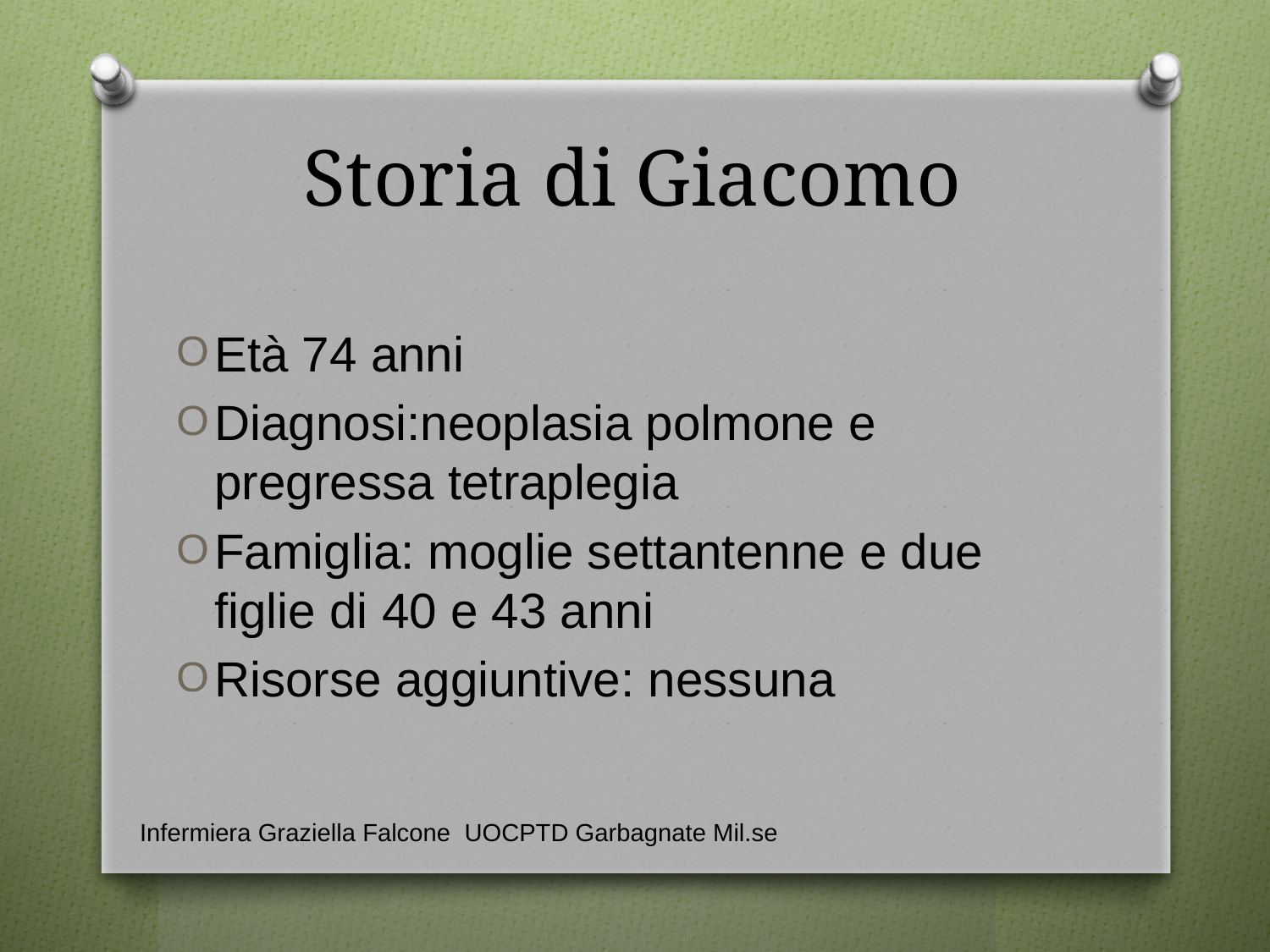

# Storia di Giacomo
Età 74 anni
Diagnosi:neoplasia polmone e pregressa tetraplegia
Famiglia: moglie settantenne e due figlie di 40 e 43 anni
Risorse aggiuntive: nessuna
Infermiera Graziella Falcone  UOCPTD Garbagnate Mil.se